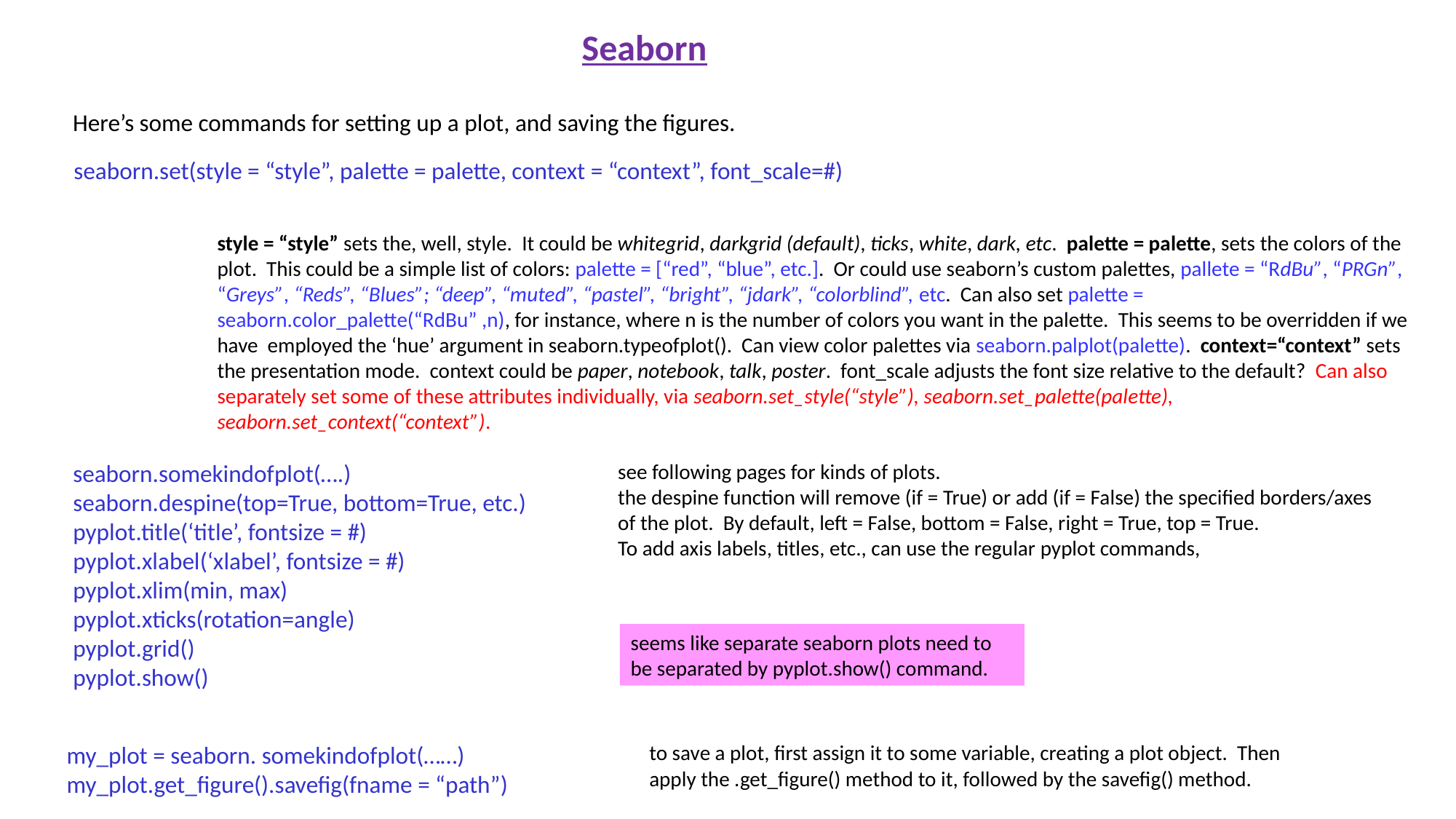

Seaborn
Here’s some commands for setting up a plot, and saving the figures.
seaborn.set(style = “style”, palette = palette, context = “context”, font_scale=#)
style = “style” sets the, well, style.  It could be whitegrid, darkgrid (default), ticks, white, dark, etc.  palette = palette, sets the colors of the plot.  This could be a simple list of colors: palette = [“red”, “blue”, etc.].  Or could use seaborn’s custom palettes, pallete = “RdBu”, “PRGn”, “Greys”, “Reds”, “Blues”; “deep”, “muted”, “pastel”, “bright”, “jdark”, “colorblind”, etc.  Can also set palette = seaborn.color_palette(“RdBu” ,n), for instance, where n is the number of colors you want in the palette.  This seems to be overridden if we have  employed the ‘hue’ argument in seaborn.typeofplot().  Can view color palettes via seaborn.palplot(palette).  context=“context” sets the presentation mode.  context could be paper, notebook, talk, poster.  font_scale adjusts the font size relative to the default?  Can also separately set some of these attributes individually, via seaborn.set_style(“style”), seaborn.set_palette(palette), seaborn.set_context(“context”).
seaborn.somekindofplot(….)
seaborn.despine(top=True, bottom=True, etc.)
pyplot.title(‘title’, fontsize = #)
pyplot.xlabel(‘xlabel’, fontsize = #)
pyplot.xlim(min, max)
pyplot.xticks(rotation=angle)
pyplot.grid()
pyplot.show()
see following pages for kinds of plots.
the despine function will remove (if = True) or add (if = False) the specified borders/axes of the plot.  By default, left = False, bottom = False, right = True, top = True.
To add axis labels, titles, etc., can use the regular pyplot commands,
seems like separate seaborn plots need to be separated by pyplot.show() command.
my_plot = seaborn. somekindofplot(……)
my_plot.get_figure().savefig(fname = “path”)
to save a plot, first assign it to some variable, creating a plot object.  Then apply the .get_figure() method to it, followed by the savefig() method.